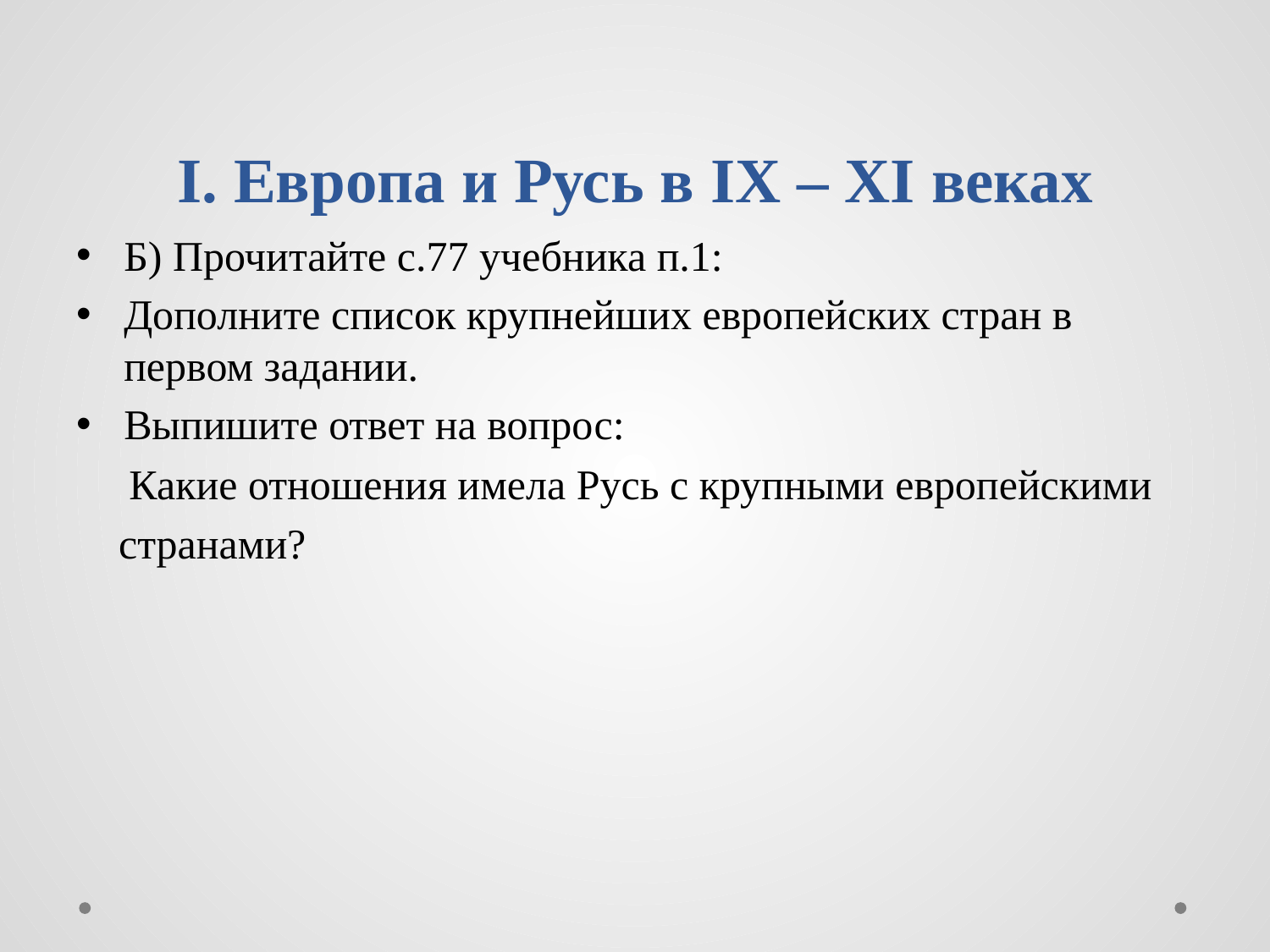

# I. Европа и Русь в IX – XI веках
Б) Прочитайте с.77 учебника п.1:
Дополните список крупнейших европейских стран в первом задании.
Выпишите ответ на вопрос:
     Какие отношения имела Русь с крупными европейскими
    странами?